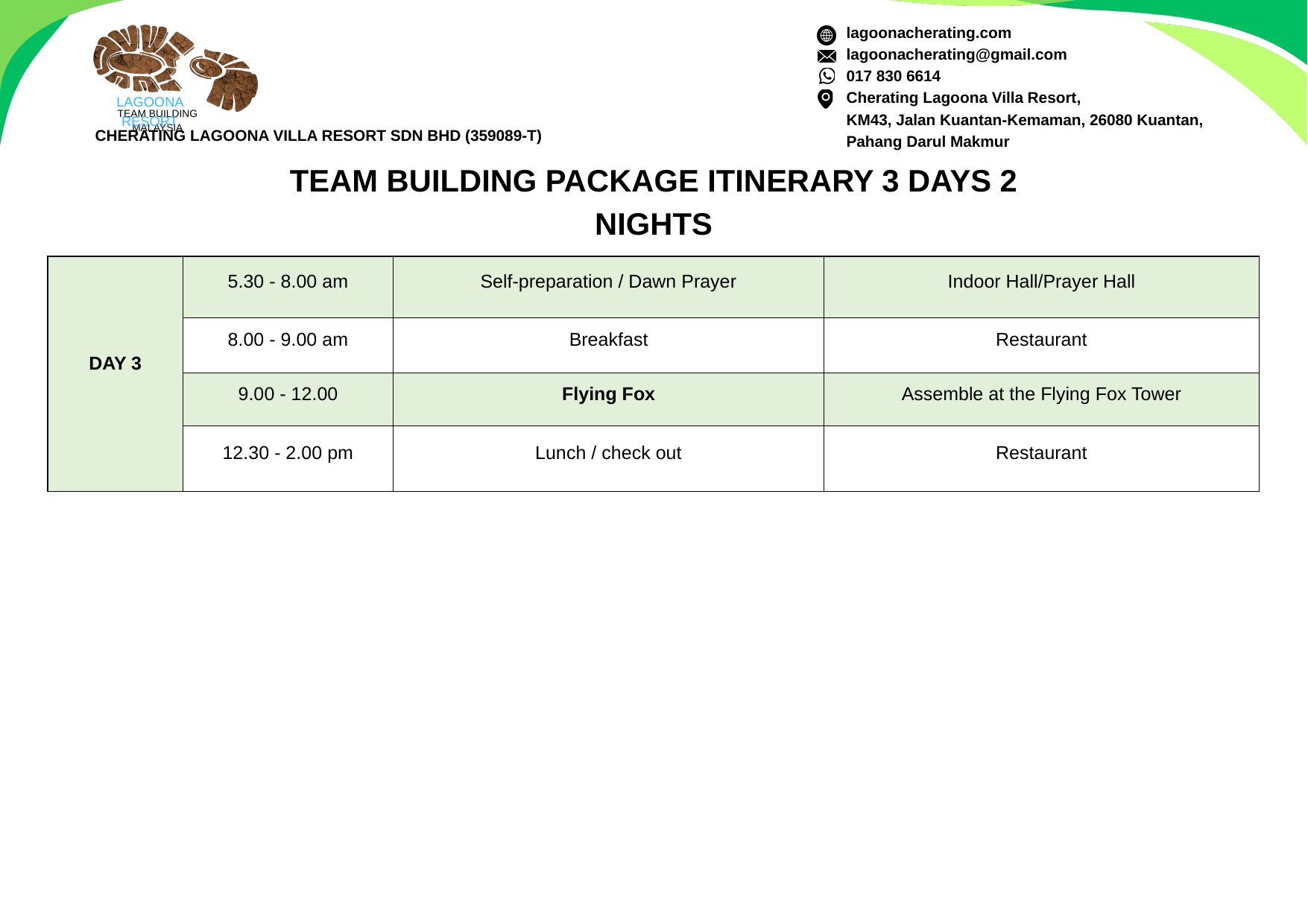

lagoonacherating.com
lagoonacherating@gmail.com
017 830 6614
Cherating Lagoona Villa Resort,
KM43, Jalan Kuantan-Kemaman, 26080 Kuantan,
Pahang Darul Makmur

LAGOONA RESORT
TEAM BUILDING MALAYSIA
CHERATING LAGOONA VILLA RESORT SDN BHD (359089-T)
TEAM BUILDING PACKAGE ITINERARY 3 DAYS 2 NIGHTS
| DAY 3 | 5.30 - 8.00 am | Self-preparation / Dawn Prayer | Indoor Hall/Prayer Hall |
| --- | --- | --- | --- |
| DAY 3 | 8.00 - 9.00 am | Breakfast | Restaurant |
| DAY 3 | 9.00 - 12.00 | Flying Fox | Assemble at the Flying Fox Tower |
| DAY 3 | 12.30 - 2.00 pm | Lunch / check out | Restaurant |